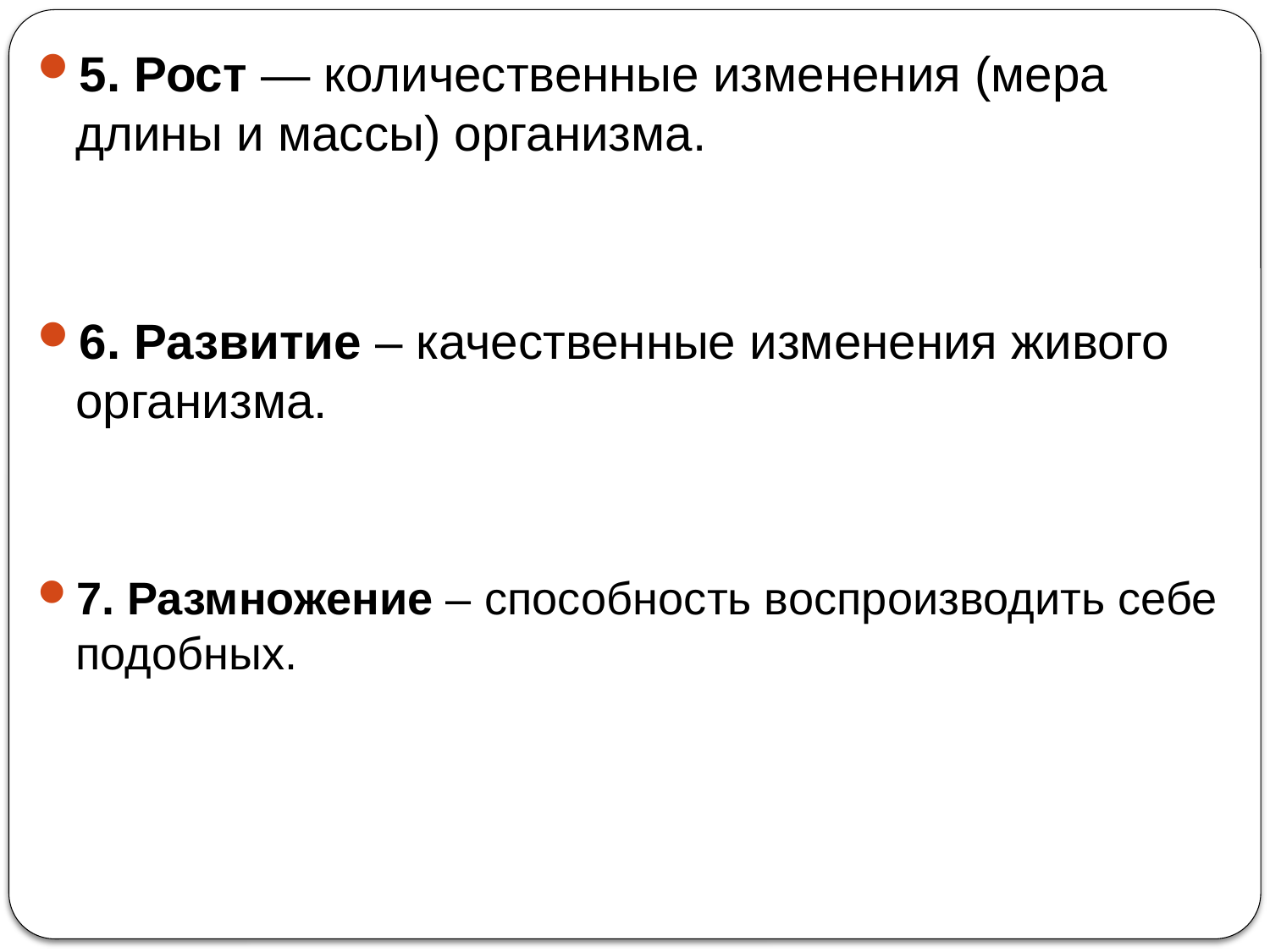

5. Рост — количественные изменения (мера длины и массы) организма.

6. Развитие – качественные изменения живого организма.

7. Размножение – способность воспроизводить себе подобных.